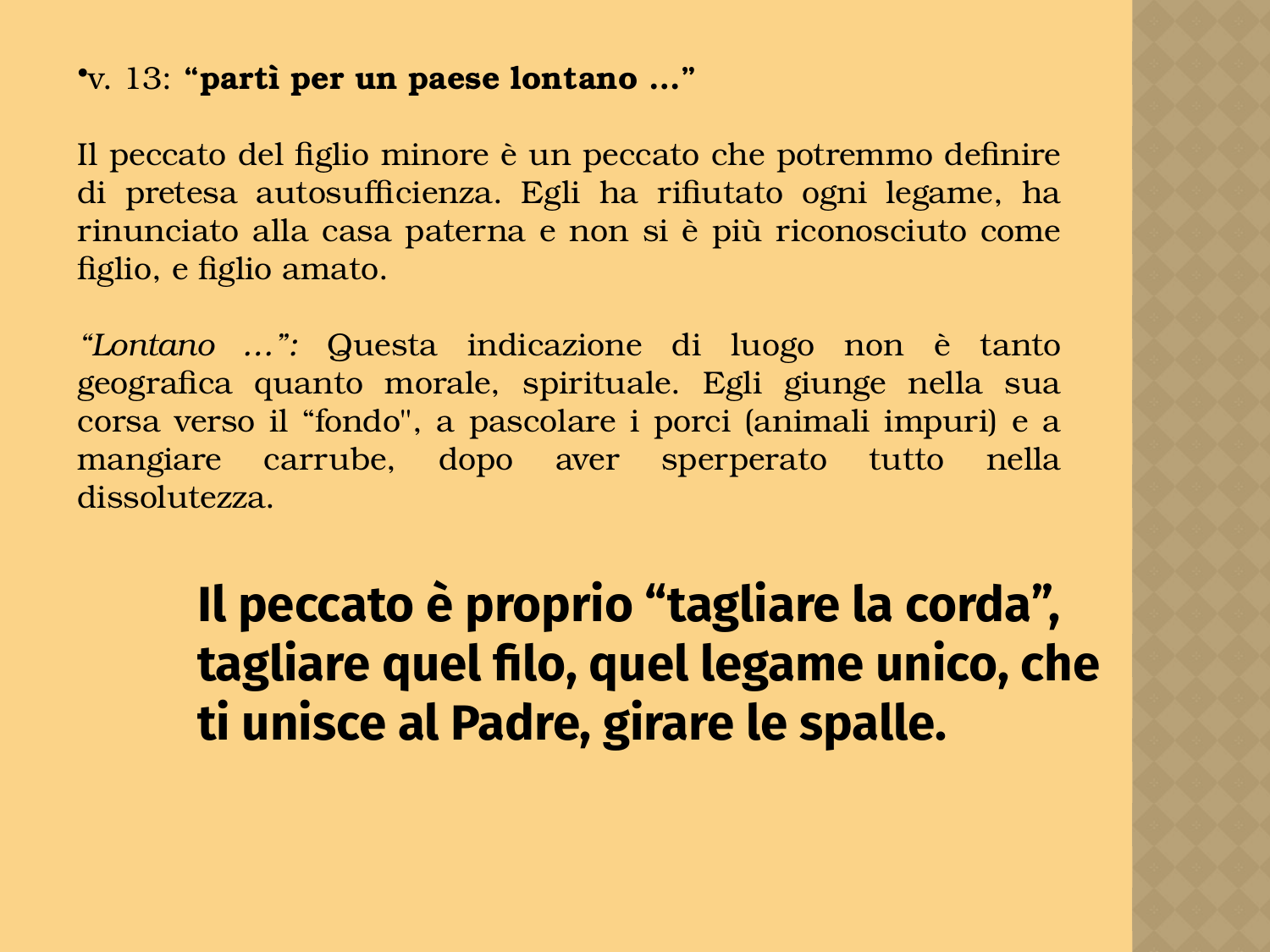

v. 13: “partì per un paese lontano …”

Il peccato del figlio minore è un peccato che potremmo definire di pretesa autosufficienza. Egli ha rifiutato ogni legame, ha rinunciato alla casa paterna e non si è più riconosciuto come figlio, e figlio amato.

“Lontano …”: Questa indicazione di luogo non è tanto geografica quanto morale, spirituale. Egli giunge nella sua corsa verso il “fondo", a pascolare i porci (animali impuri) e a mangiare carrube, dopo aver sperperato tutto nella dissolutezza.

Il peccato è proprio “tagliare la corda”, tagliare quel filo, quel legame unico, che ti unisce al Padre, girare le spalle.